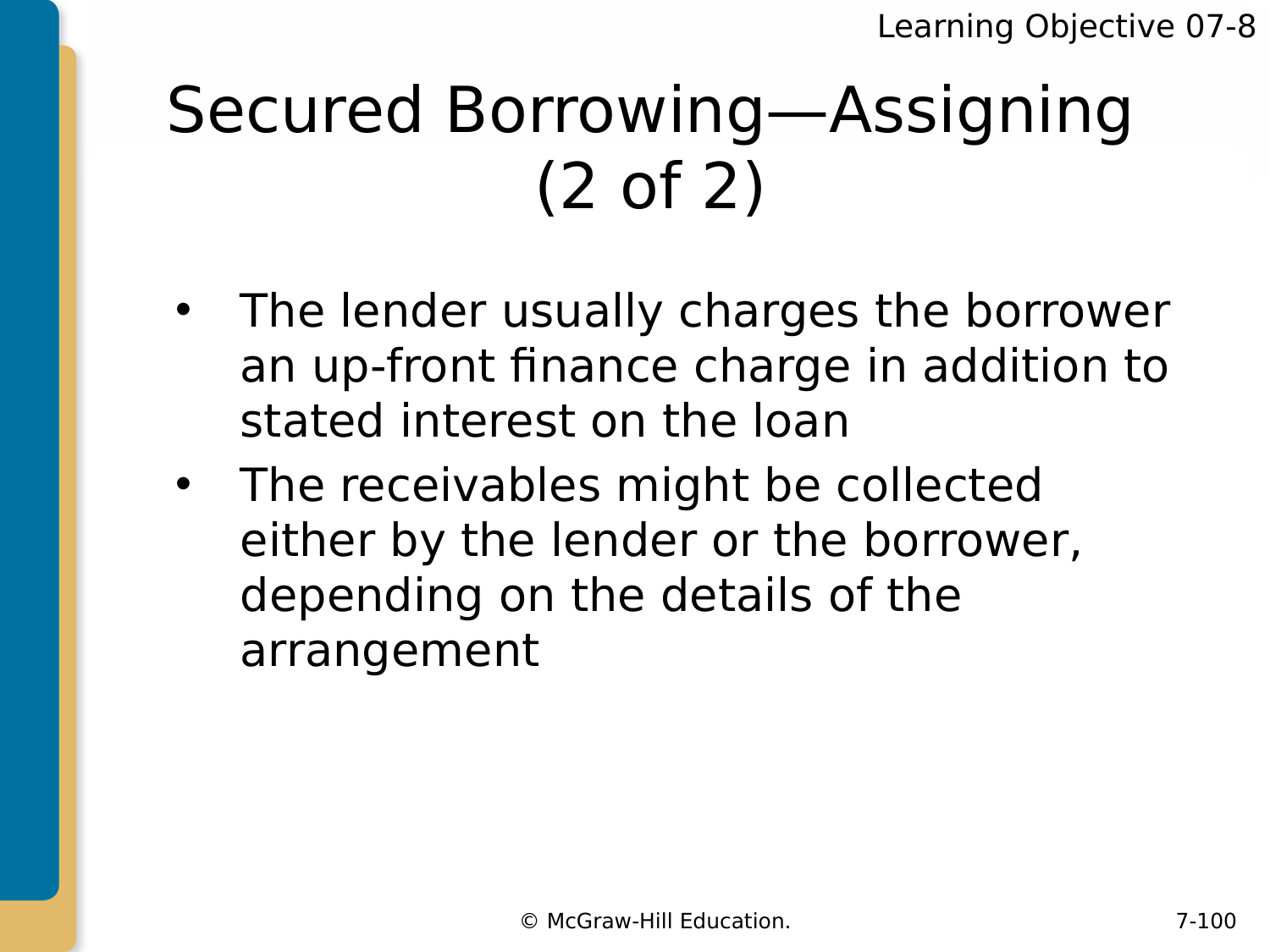

Learning Objective 07-8
# Secured Borrowing—Assigning (2 of 2)
The lender usually charges the borrower an up-front finance charge in addition to stated interest on the loan
The receivables might be collected either by the lender or the borrower, depending on the details of the arrangement